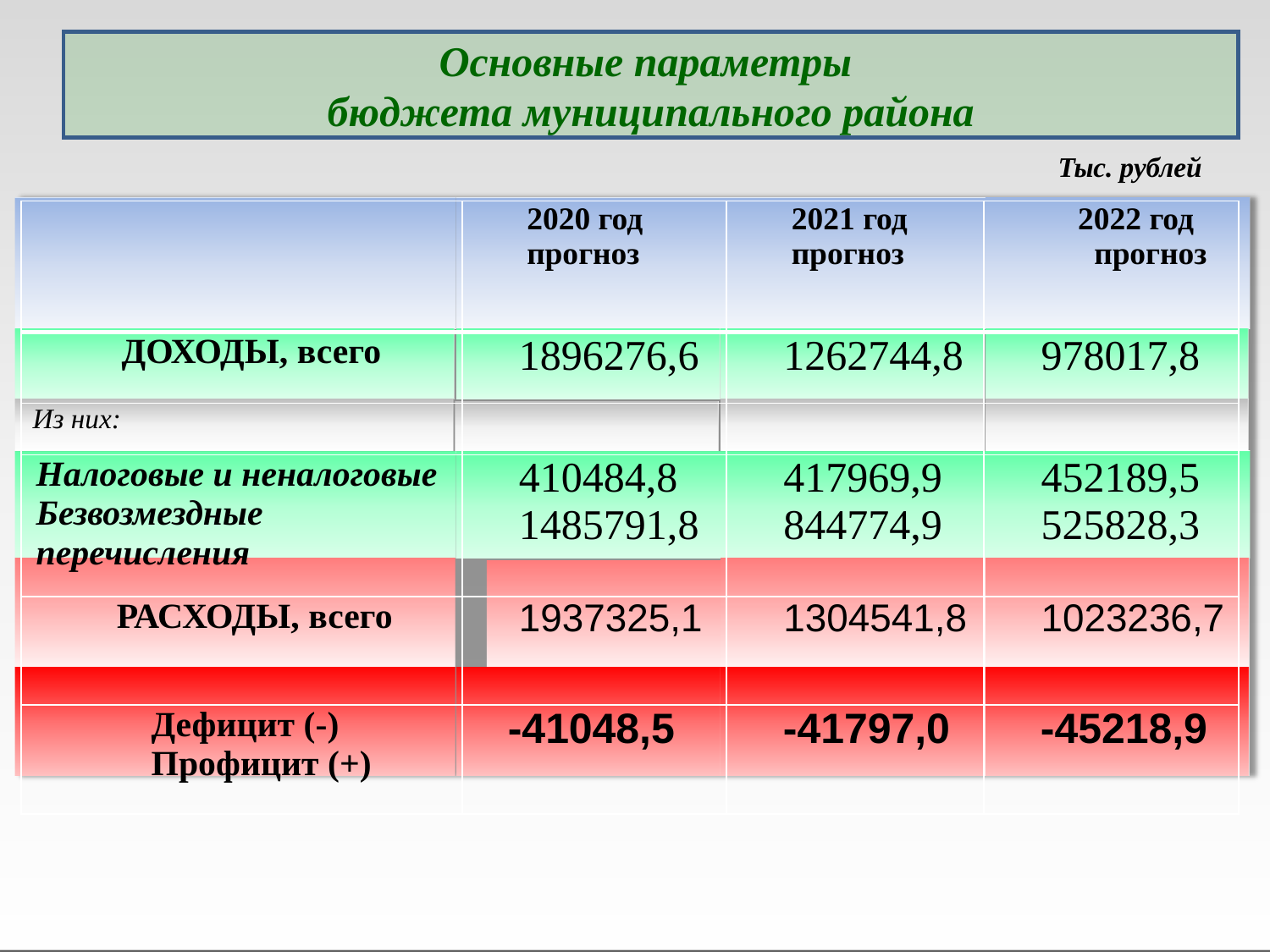

Основные параметры
бюджета муниципального района
Тыс. рублей

|  | 2020 год прогноз | 2021 год прогноз | 2022 год прогноз |
| --- | --- | --- | --- |
| ДОХОДЫ, всего | 1896276,6 | 1262744,8 | 978017,8 |
| Из них: |  |  |  |
| Налоговые и неналоговые Безвозмездные перечисления | 410484,8 1485791,8 | 417969,9 844774,9 | 452189,5 525828,3 |
| РАСХОДЫ, всего | 1937325,1 | 1304541,8 | 1023236,7 |
| Дефицит (-) Профицит (+) | -41048,5 | -41797,0 | -45218,9 |